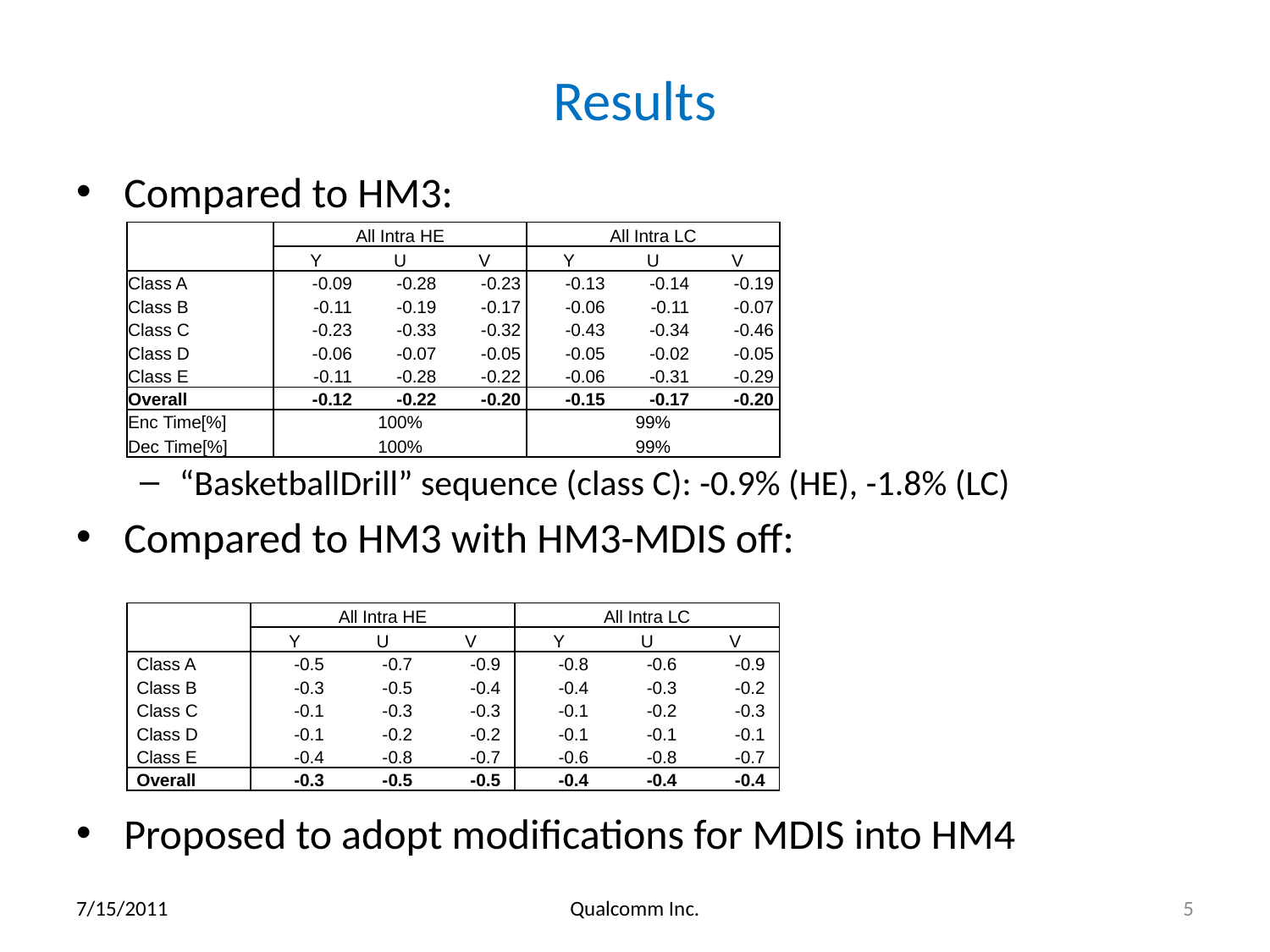

# Results
Compared to HM3:

“BasketballDrill” sequence (class C): -0.9% (HE), -1.8% (LC)
Compared to HM3 with HM3-MDIS off:

Proposed to adopt modifications for MDIS into HM4
|  | All Intra HE |  |  | All Intra LC |  |  |
| --- | --- | --- | --- | --- | --- | --- |
|  | Y | U | V | Y | U | V |
| Class A | -0.09 | -0.28 | -0.23 | -0.13 | -0.14 | -0.19 |
| Class B | -0.11 | -0.19 | -0.17 | -0.06 | -0.11 | -0.07 |
| Class C | -0.23 | -0.33 | -0.32 | -0.43 | -0.34 | -0.46 |
| Class D | -0.06 | -0.07 | -0.05 | -0.05 | -0.02 | -0.05 |
| Class E | -0.11 | -0.28 | -0.22 | -0.06 | -0.31 | -0.29 |
| Overall | -0.12 | -0.22 | -0.20 | -0.15 | -0.17 | -0.20 |
| Enc Time[%] | 100% |  |  | 99% |  |  |
| Dec Time[%] | 100% |  |  | 99% |  |  |
|  | All Intra HE |  |  | All Intra LC |  |  |
| --- | --- | --- | --- | --- | --- | --- |
|  | Y | U | V | Y | U | V |
| Class A | -0.5 | -0.7 | -0.9 | -0.8 | -0.6 | -0.9 |
| Class B | -0.3 | -0.5 | -0.4 | -0.4 | -0.3 | -0.2 |
| Class C | -0.1 | -0.3 | -0.3 | -0.1 | -0.2 | -0.3 |
| Class D | -0.1 | -0.2 | -0.2 | -0.1 | -0.1 | -0.1 |
| Class E | -0.4 | -0.8 | -0.7 | -0.6 | -0.8 | -0.7 |
| Overall | -0.3 | -0.5 | -0.5 | -0.4 | -0.4 | -0.4 |
7/15/2011
Qualcomm Inc.
5